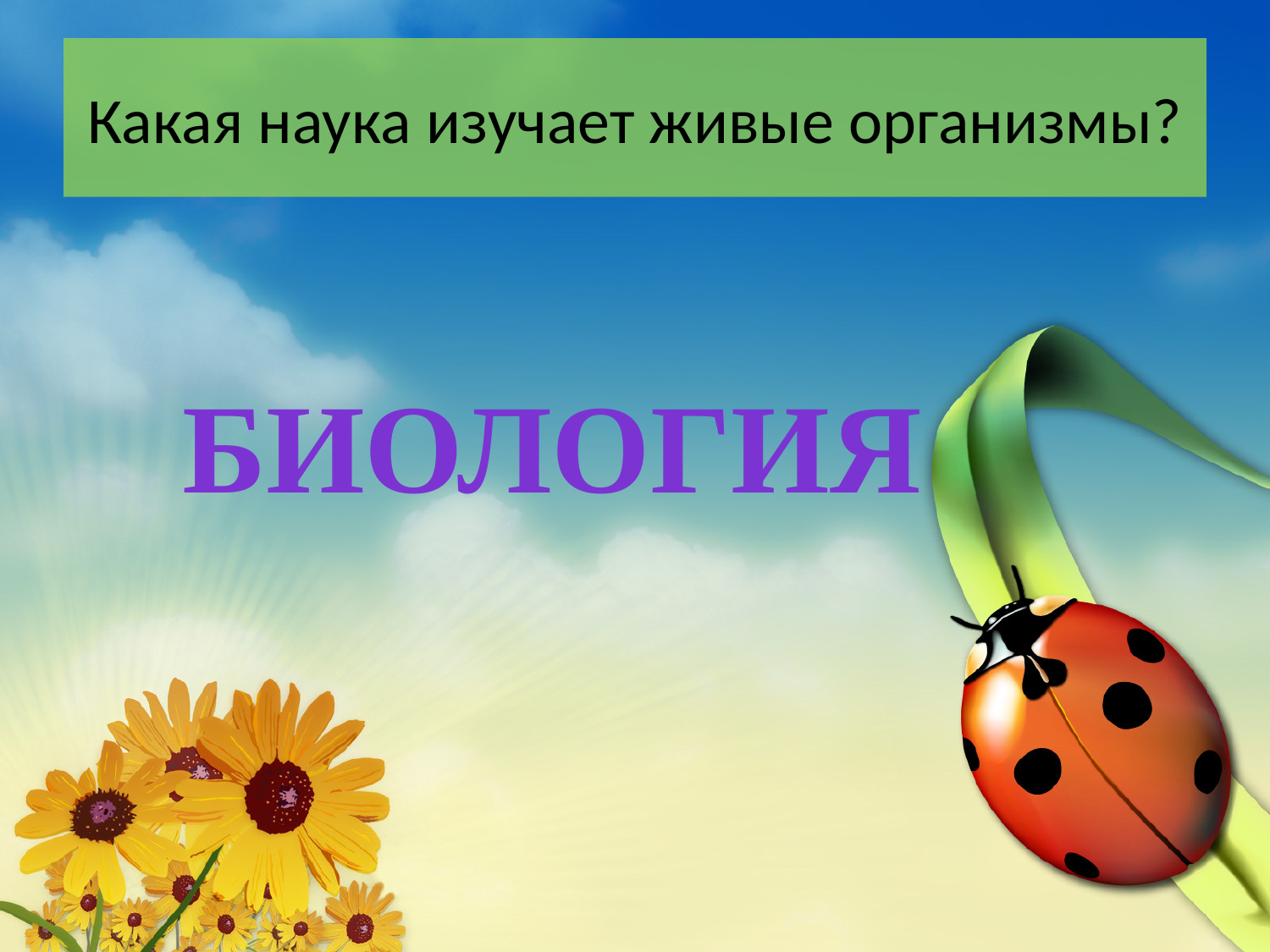

# Какая наука изучает живые организмы?
Биология